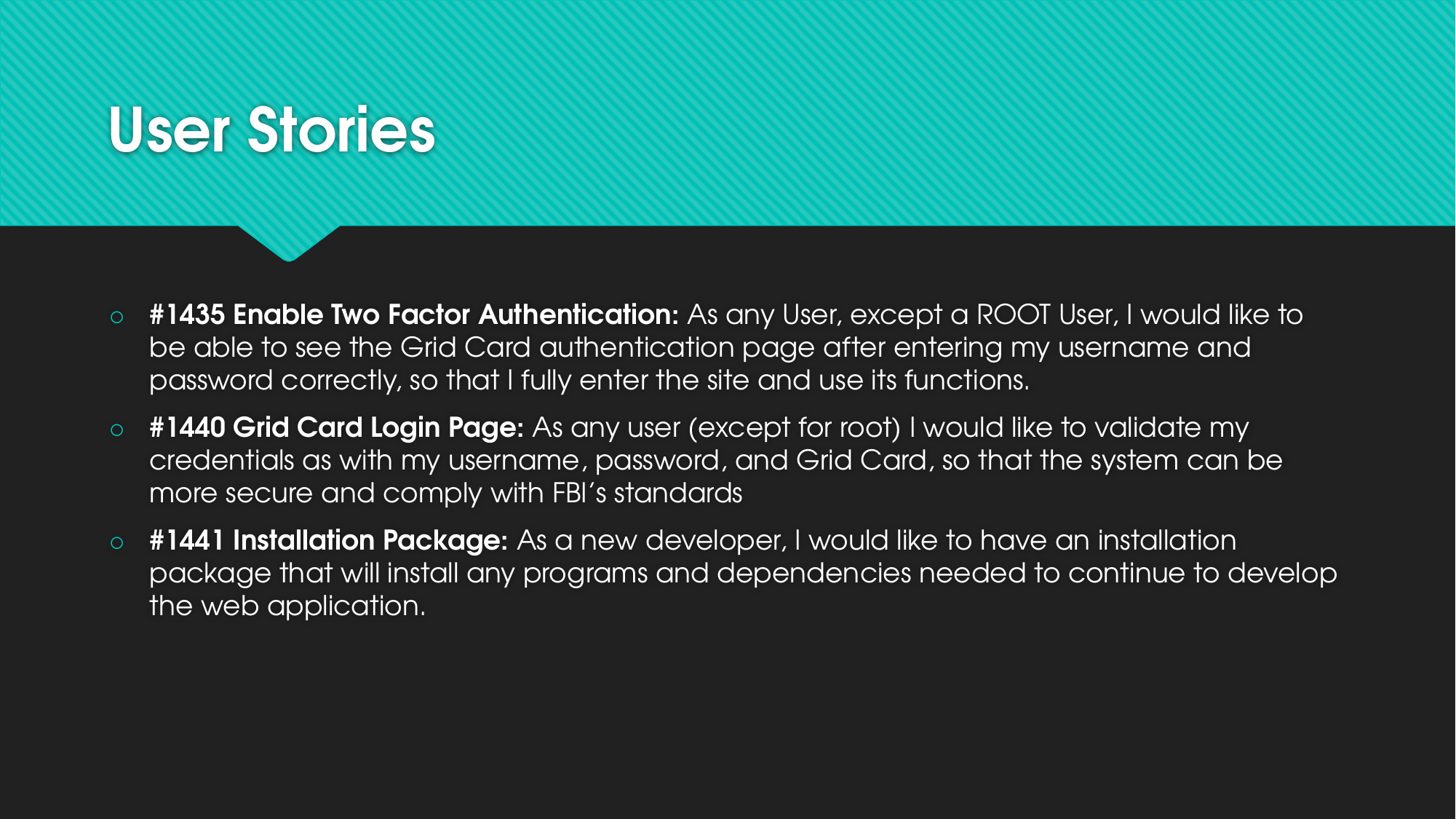

# User Stories
#1435 Enable Two Factor Authentication: As any User, except a ROOT User, I would like to be able to see the Grid Card authentication page after entering my username and password correctly, so that I fully enter the site and use its functions.
#1440 Grid Card Login Page: As any user (except for root) I would like to validate my credentials as with my username, password, and Grid Card, so that the system can be more secure and comply with FBI’s standards
#1441 Installation Package: As a new developer, I would like to have an installation package that will install any programs and dependencies needed to continue to develop the web application.